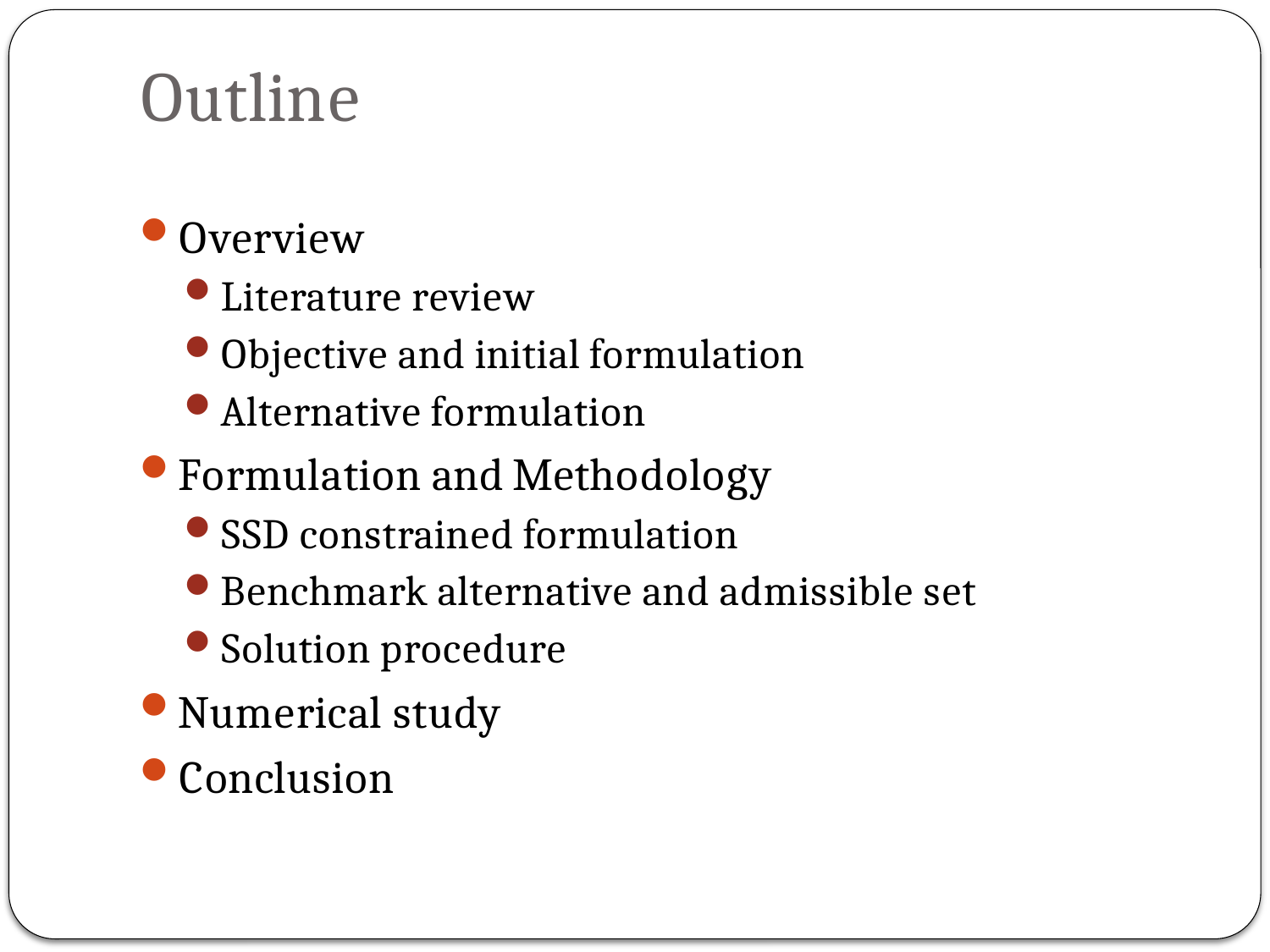

# Outline
Overview
Literature review
Objective and initial formulation
Alternative formulation
Formulation and Methodology
SSD constrained formulation
Benchmark alternative and admissible set
Solution procedure
Numerical study
Conclusion